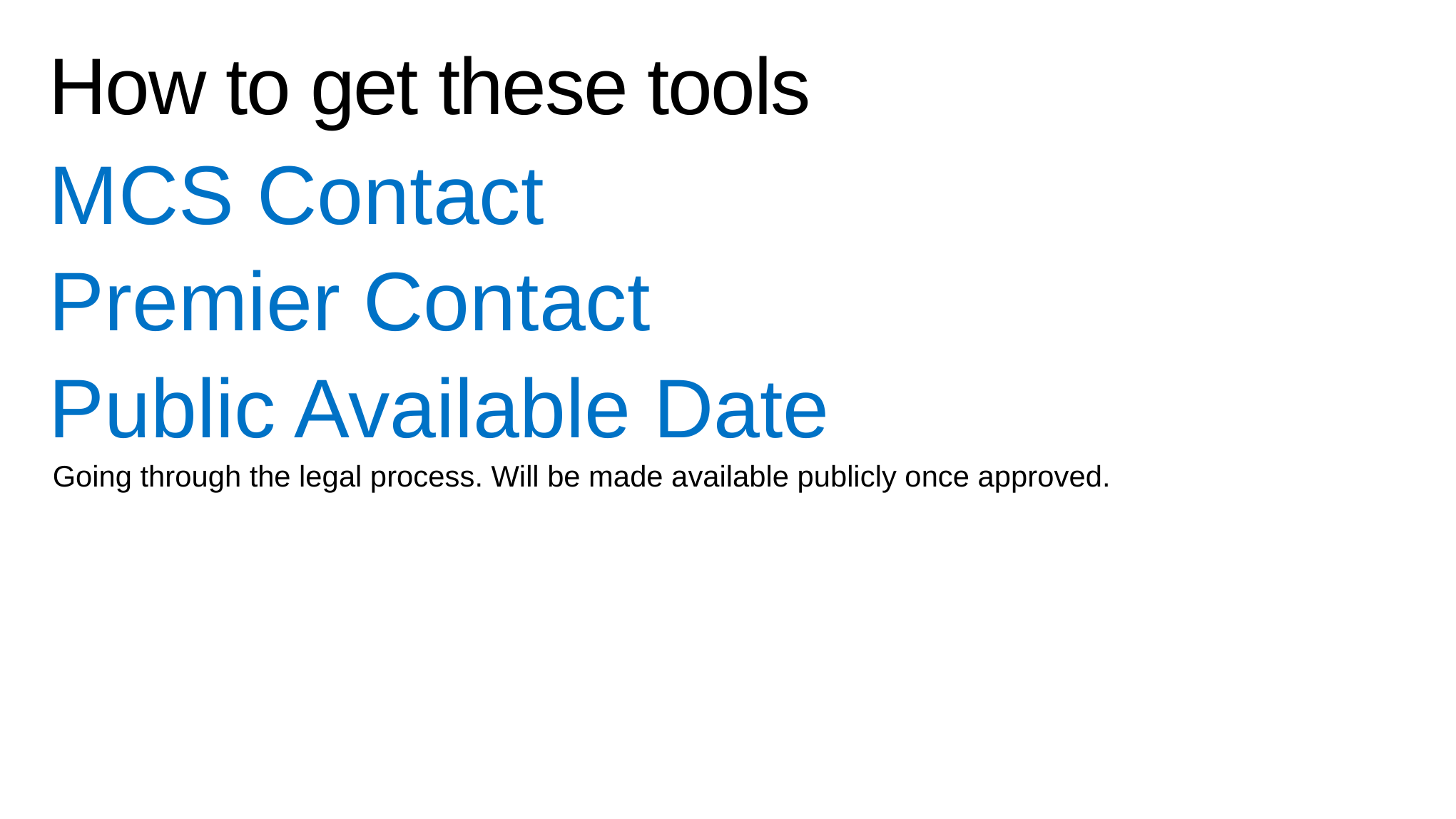

# How to get these tools
MCS Contact
Premier Contact
Public Available Date
Going through the legal process. Will be made available publicly once approved.